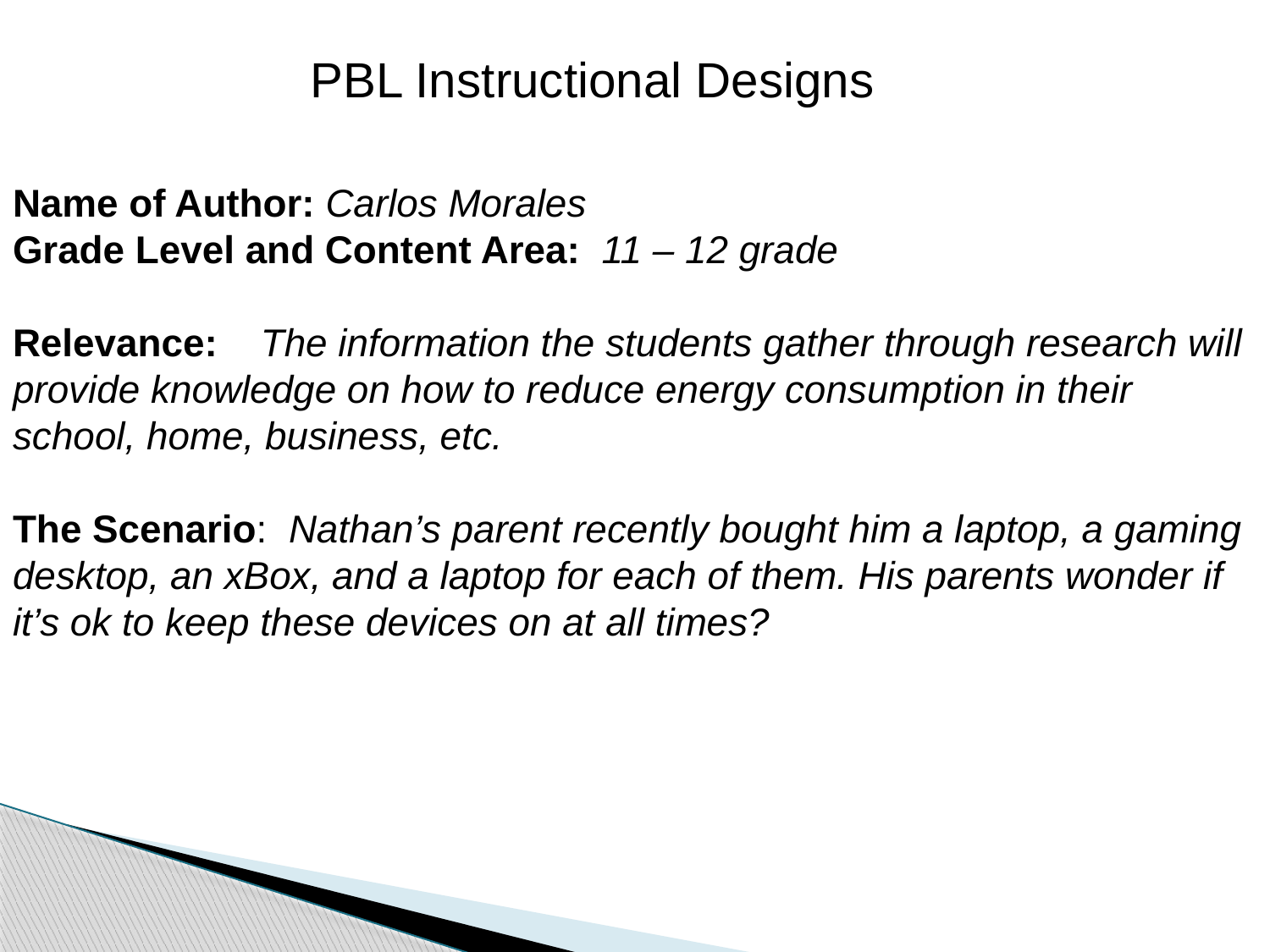

PBL Instructional Designs
Name of Author: Carlos Morales
Grade Level and Content Area:  11 – 12 grade

Relevance:    The information the students gather through research will provide knowledge on how to reduce energy consumption in their school, home, business, etc.

The Scenario:  Nathan’s parent recently bought him a laptop, a gaming desktop, an xBox, and a laptop for each of them. His parents wonder if it’s ok to keep these devices on at all times?